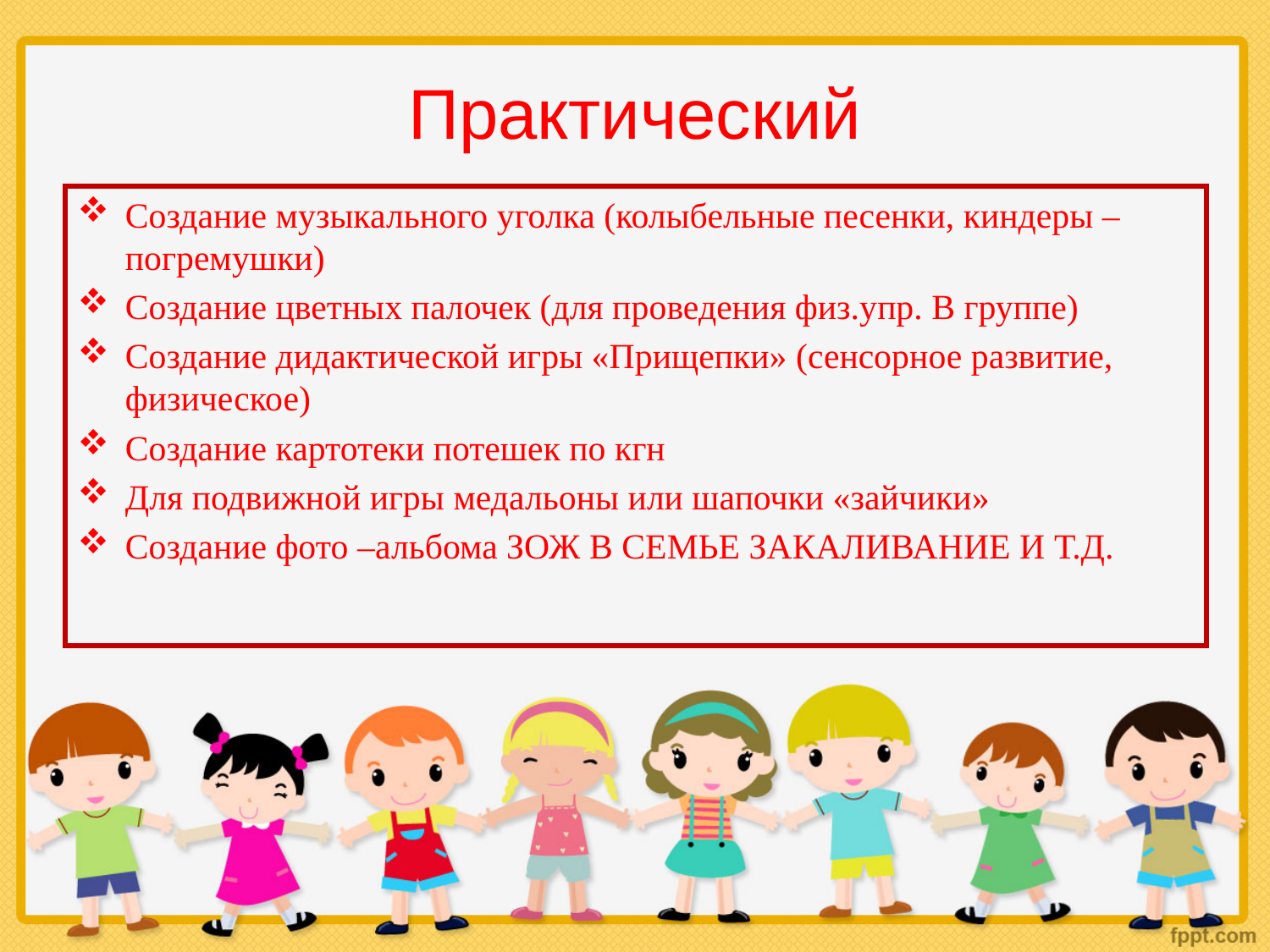

# Практический
Создание музыкального уголка (колыбельные песенки, киндеры –погремушки)
Создание цветных палочек (для проведения физ.упр. В группе)
Создание дидактической игры «Прищепки» (сенсорное развитие, физическое)
Создание картотеки потешек по кгн
Для подвижной игры медальоны или шапочки «зайчики»
Создание фото –альбома ЗОЖ В СЕМЬЕ ЗАКАЛИВАНИЕ И Т.Д.